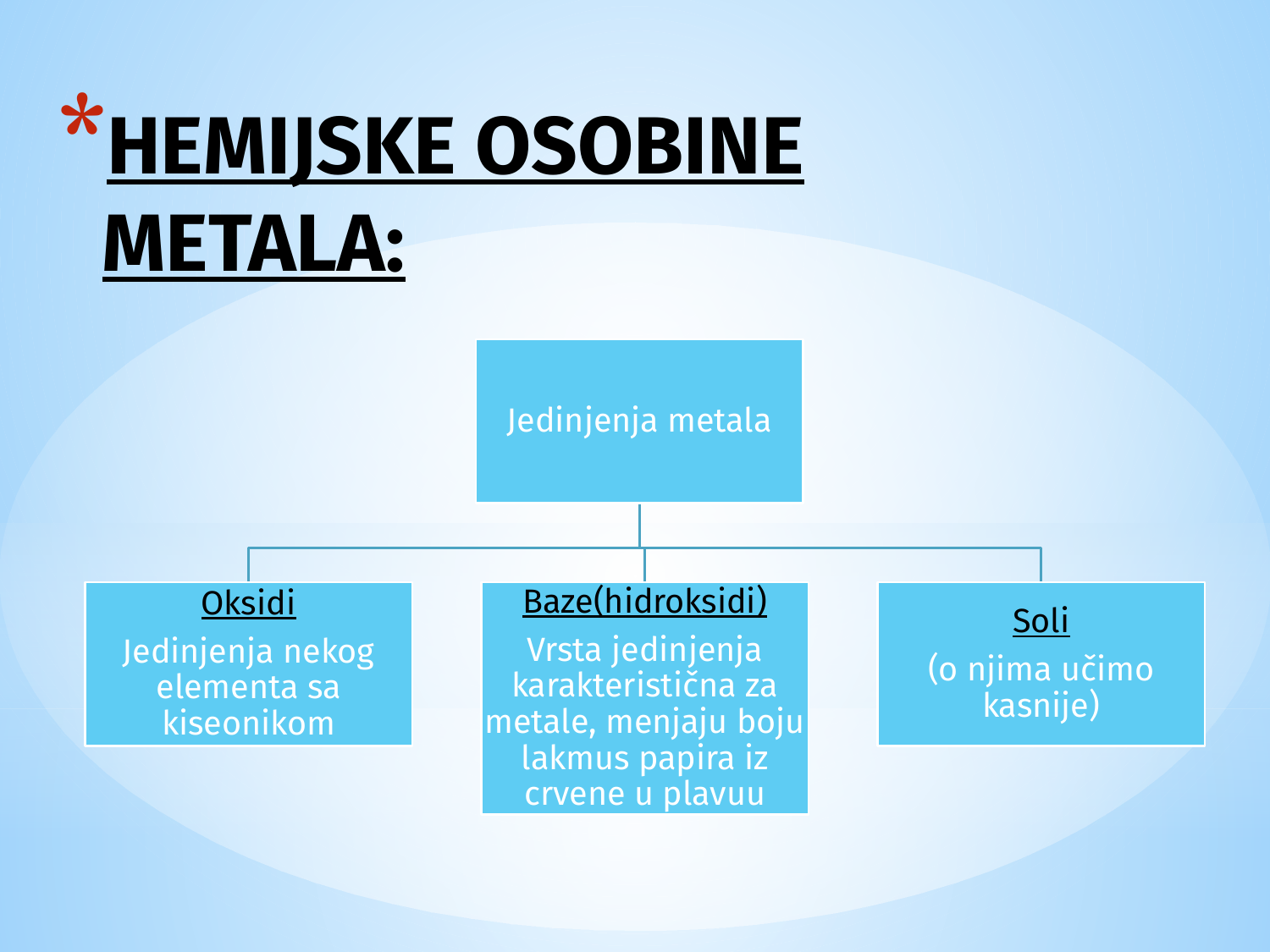

# HEMIJSKE OSOBINE METALA:
Jedinjenja metala
Oksidi
Jedinjenja nekog elementa sa kiseonikom
Baze(hidroksidi)
Vrsta jedinjenja karakteristična za metale, menjaju boju lakmus papira iz crvene u plavuu
Soli
(o njima učimo kasnije)